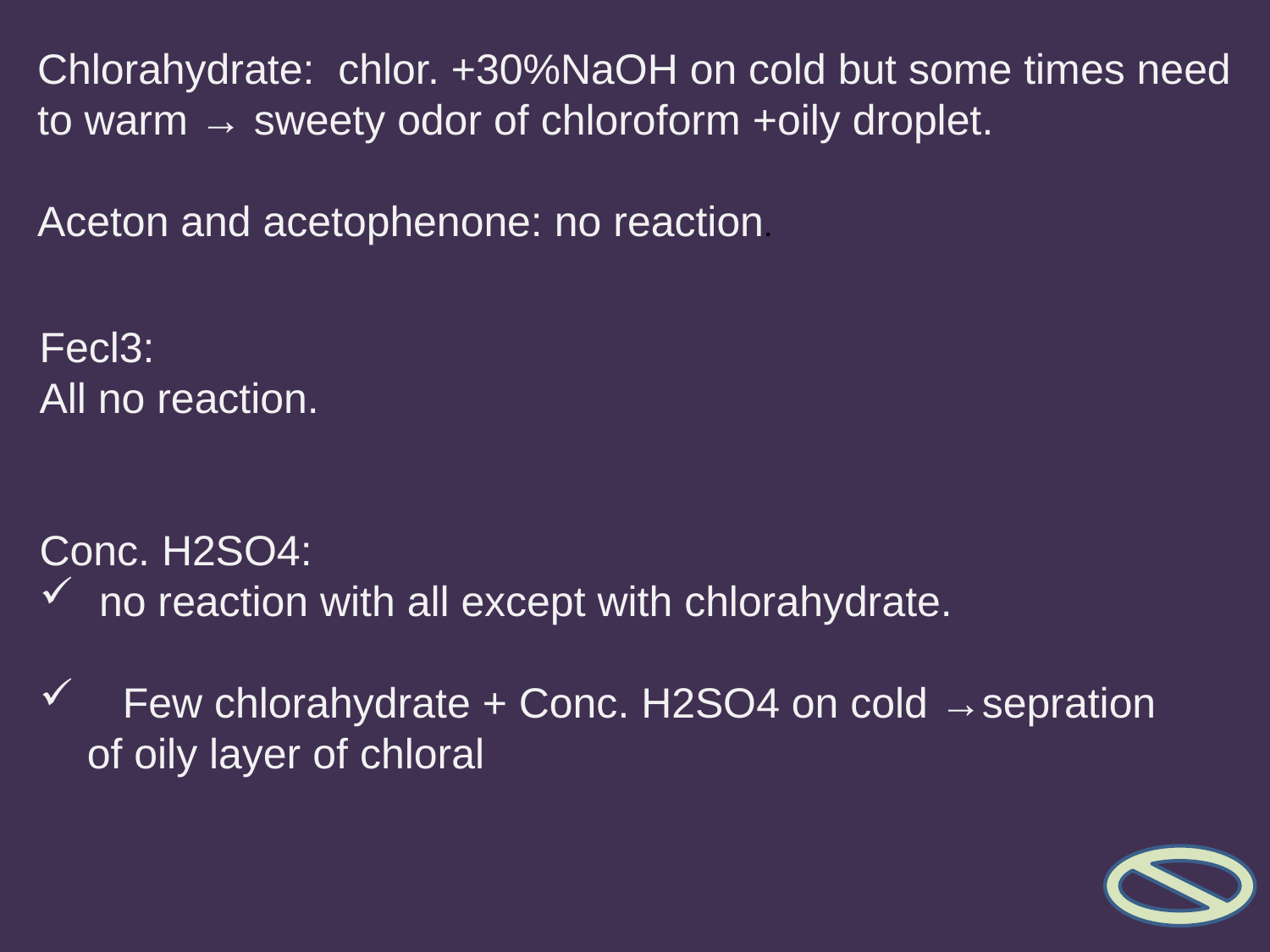

Chlorahydrate:  chlor. +30%NaOH on cold but some times need to warm → sweety odor of chloroform +oily droplet.

Aceton and acetophenone: no reaction.

Fecl3:
All no reaction.

Conc. H2SO4:
 no reaction with all except with chlorahydrate.

   Few chlorahydrate + Conc. H2SO4 on cold →sepration of oily layer of chloral